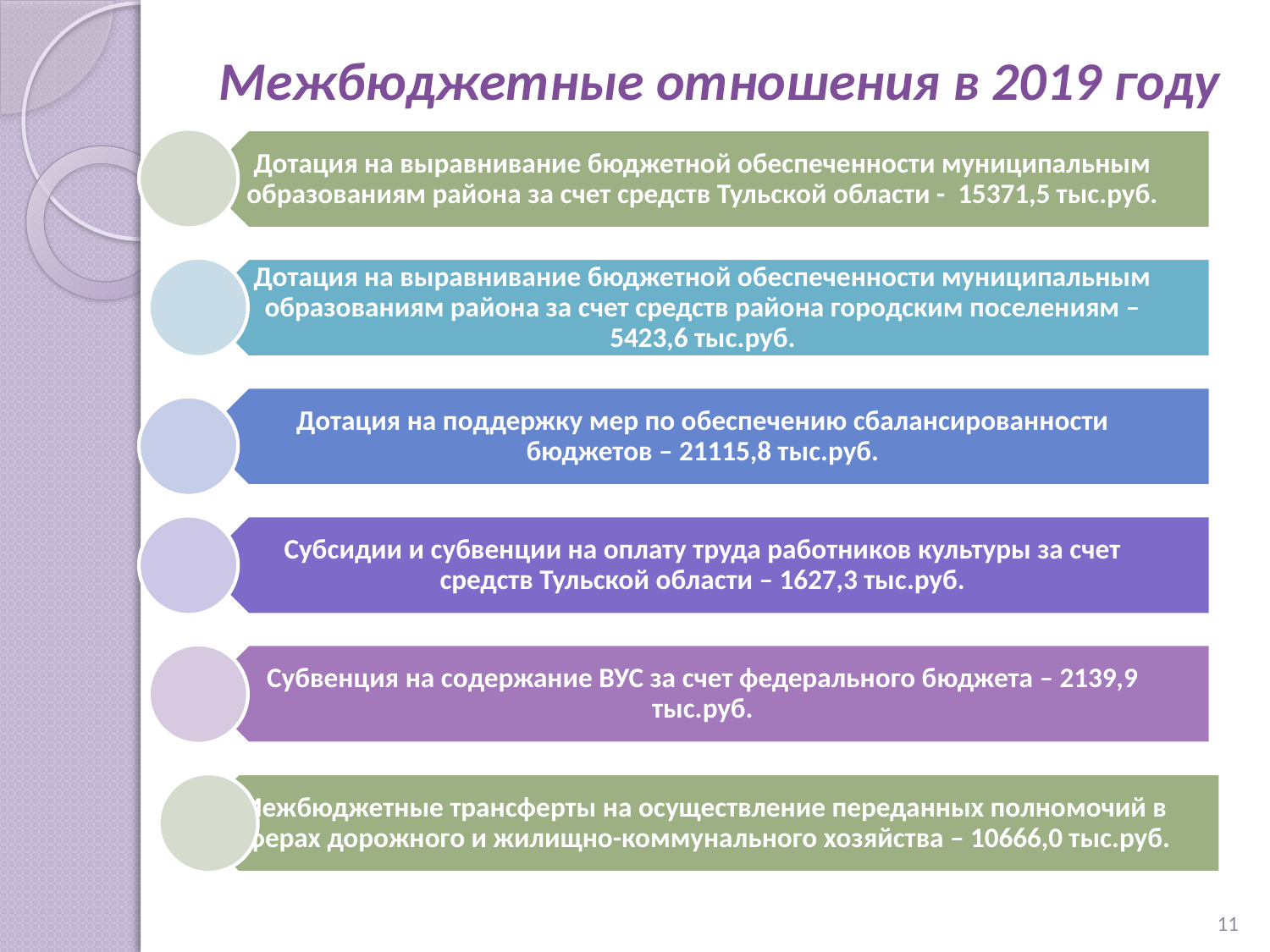

# Межбюджетные отношения в 2019 году
Дотация на выравнивание бюджетной обеспеченности муниципальным образованиям района за счет средств Тульской области -  15371,5 тыс.руб.
Дотация на выравнивание бюджетной обеспеченности муниципальным образованиям района за счет средств района городским поселениям – 5423,6 тыс.руб.
Дотация на поддержку мер по обеспечению сбалансированности бюджетов – 21115,8 тыс.руб.
Субсидии и субвенции на оплату труда работников культуры за счет средств Тульской области – 1627,3 тыс.руб.
Субвенция на содержание ВУС за счет федерального бюджета – 2139,9 тыс.руб.
Межбюджетные трансферты на осуществление переданных полномочий в сферах дорожного и жилищно-коммунального хозяйства – 10666,0 тыс.руб.
11